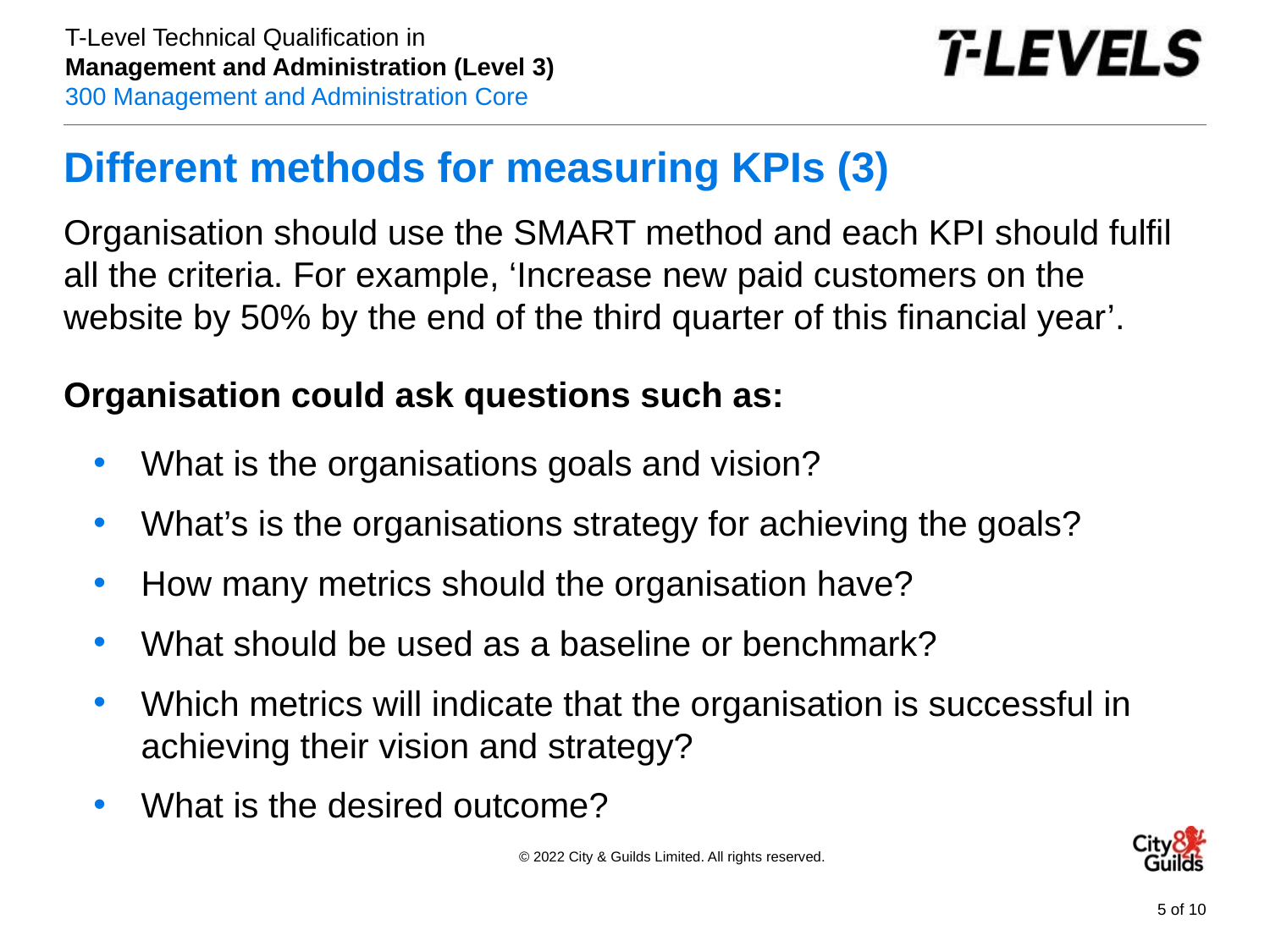

# Different methods for measuring KPIs (3)
Organisation should use the SMART method and each KPI should fulfil all the criteria. For example, ‘Increase new paid customers on the website by 50% by the end of the third quarter of this financial year’.
Organisation could ask questions such as:
What is the organisations goals and vision?
What’s is the organisations strategy for achieving the goals?
How many metrics should the organisation have?
What should be used as a baseline or benchmark?
Which metrics will indicate that the organisation is successful in achieving their vision and strategy?
What is the desired outcome?